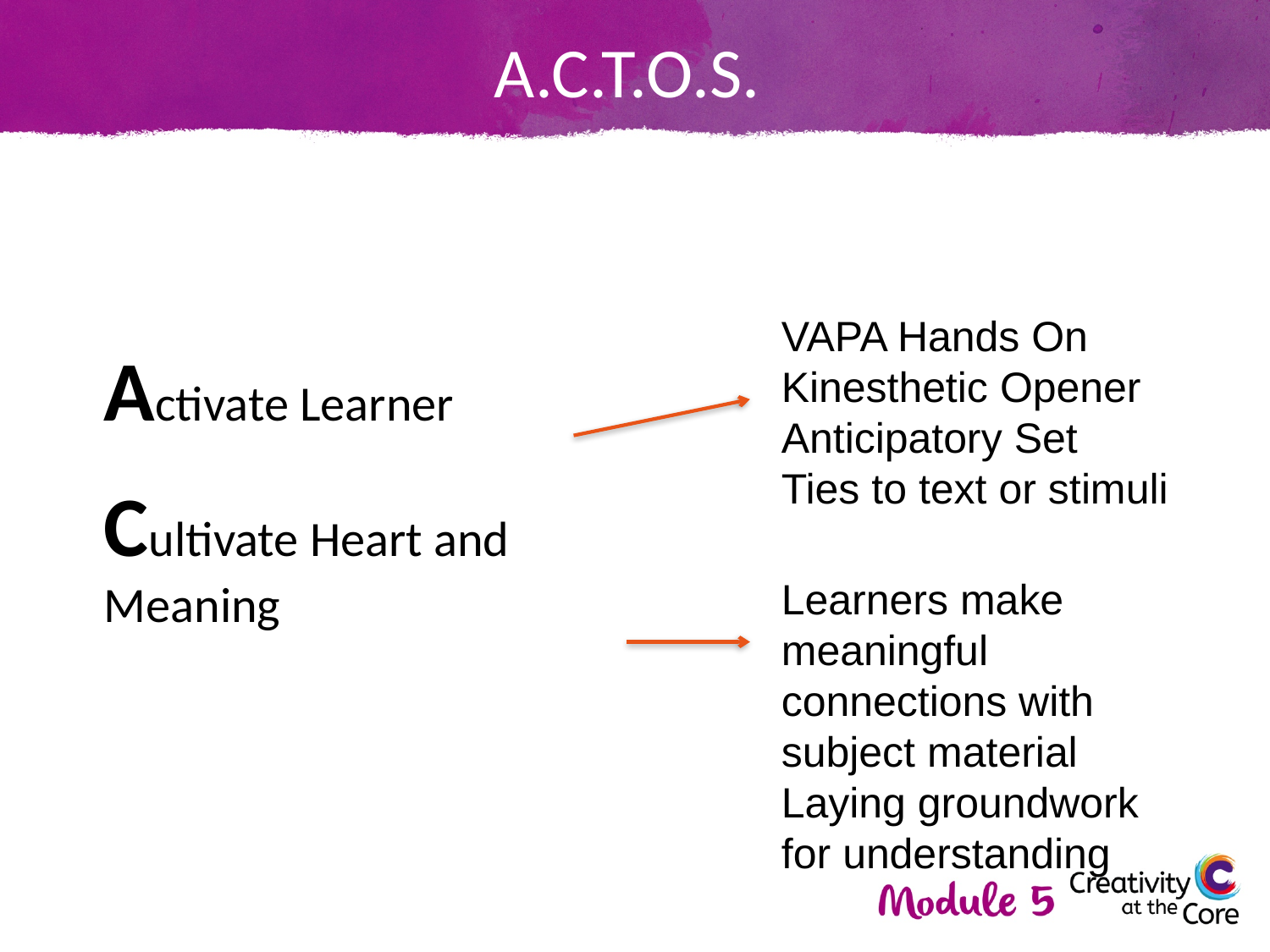

#
A.C.T.O.S.

Activate Learner

Cultivate Heart and Meaning

VAPA Hands On
Kinesthetic Opener
Anticipatory Set
Ties to text or stimuli
Learners make meaningful connections with subject material
Laying groundwork for understanding